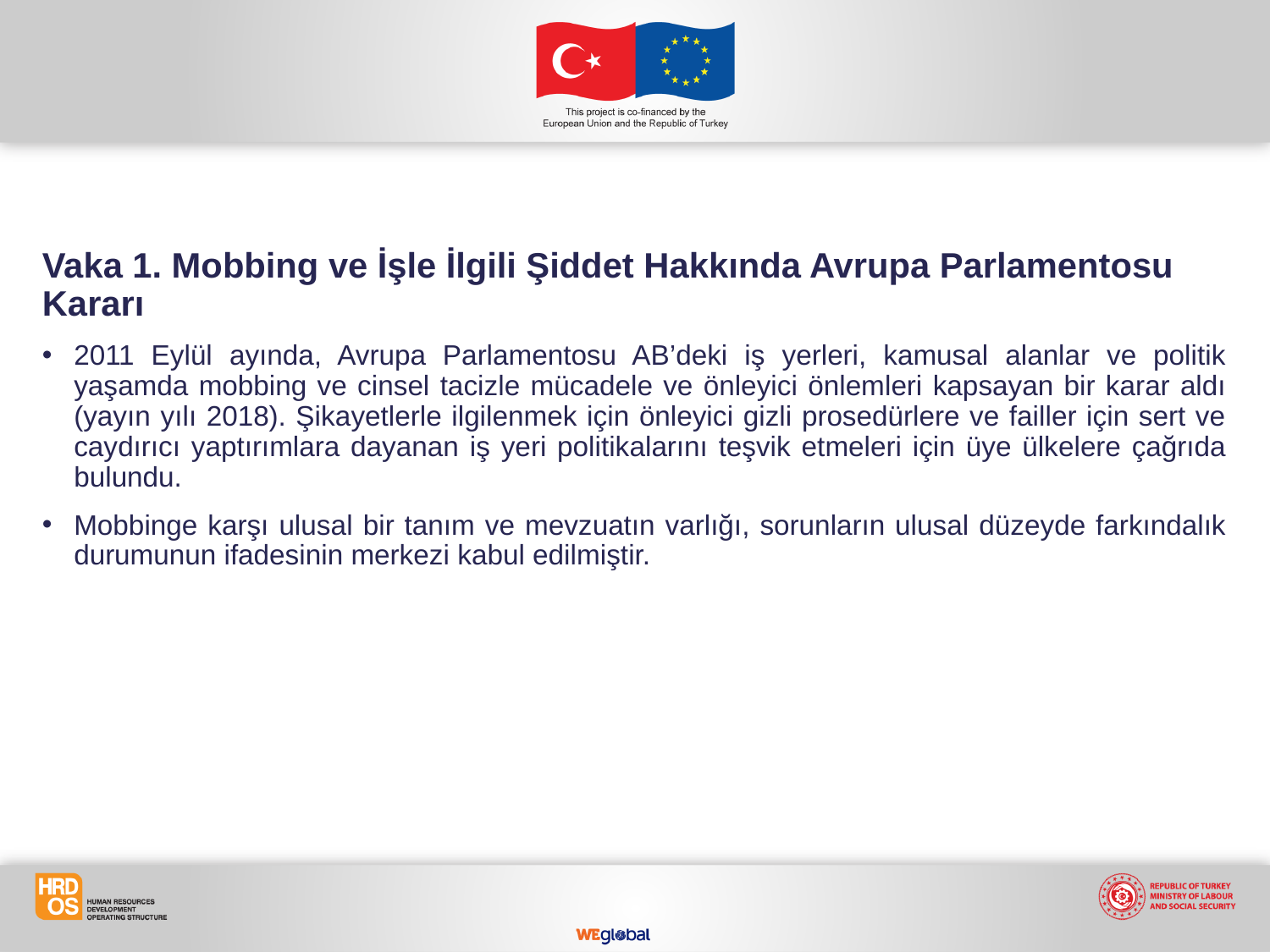

Vaka 1. Mobbing ve İşle İlgili Şiddet Hakkında Avrupa Parlamentosu Kararı
2011 Eylül ayında, Avrupa Parlamentosu AB’deki iş yerleri, kamusal alanlar ve politik yaşamda mobbing ve cinsel tacizle mücadele ve önleyici önlemleri kapsayan bir karar aldı (yayın yılı 2018). Şikayetlerle ilgilenmek için önleyici gizli prosedürlere ve failler için sert ve caydırıcı yaptırımlara dayanan iş yeri politikalarını teşvik etmeleri için üye ülkelere çağrıda bulundu.
Mobbinge karşı ulusal bir tanım ve mevzuatın varlığı, sorunların ulusal düzeyde farkındalık durumunun ifadesinin merkezi kabul edilmiştir.